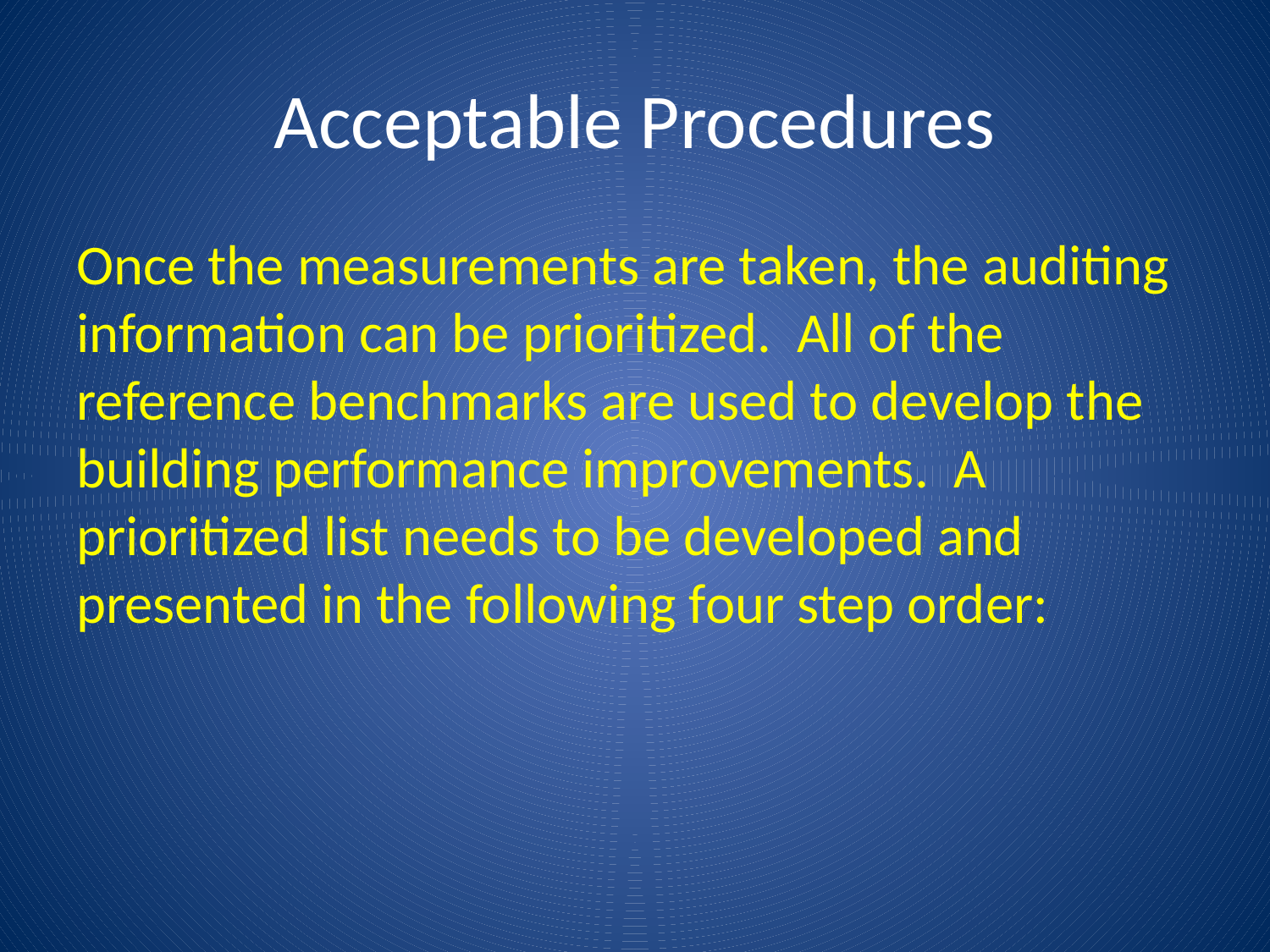

# Acceptable Procedures
Once the measurements are taken, the auditing information can be prioritized.  All of the reference benchmarks are used to develop the building performance improvements.  A prioritized list needs to be developed and presented in the following four step order: